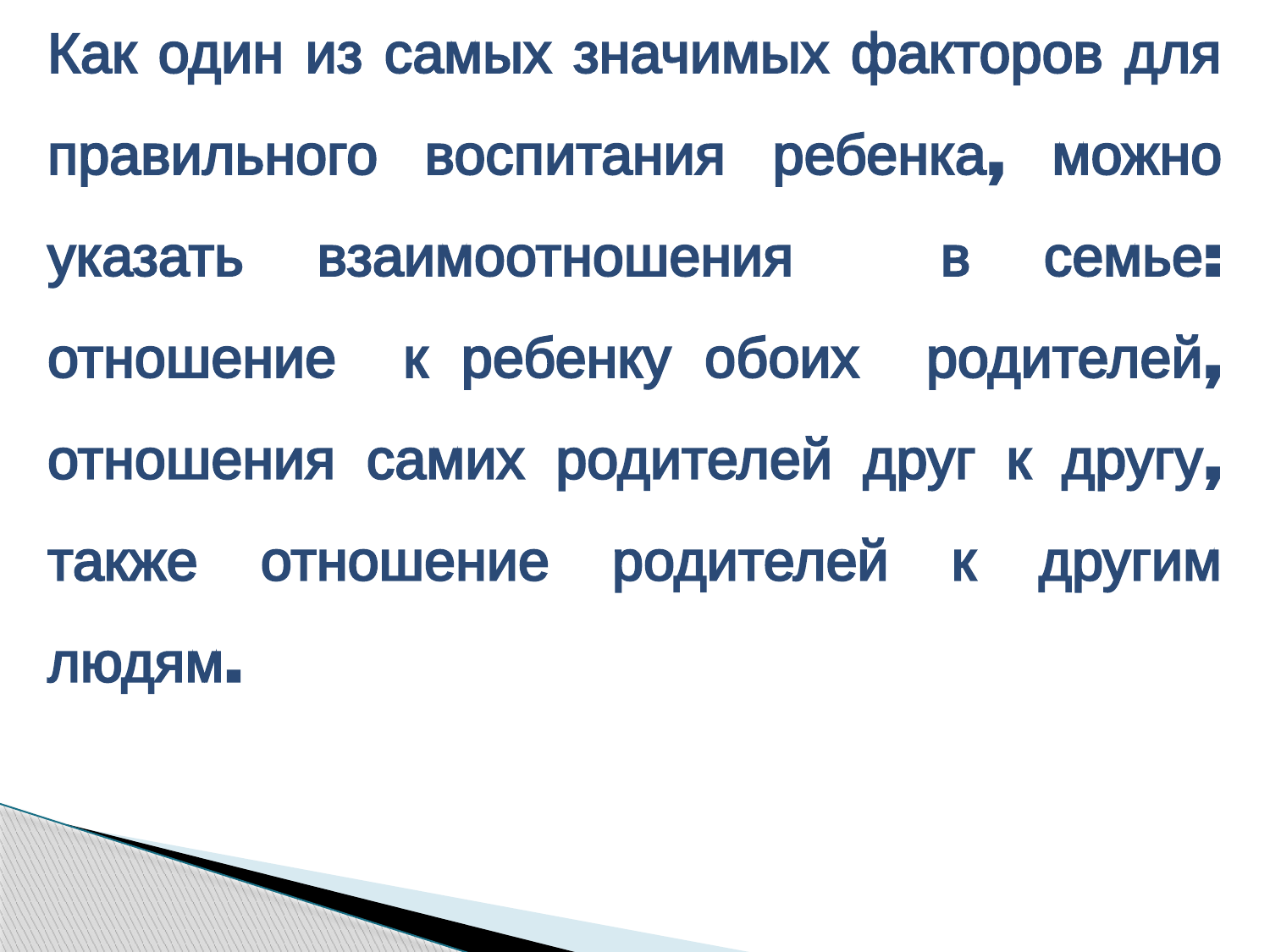

Как один из самых значимых факторов для правильного воспитания ребенка, можно указать взаимоотношения  в семье: отношение  к ребенку обоих  родителей, отношения самих родителей друг к другу, также отношение родителей к другим людям.